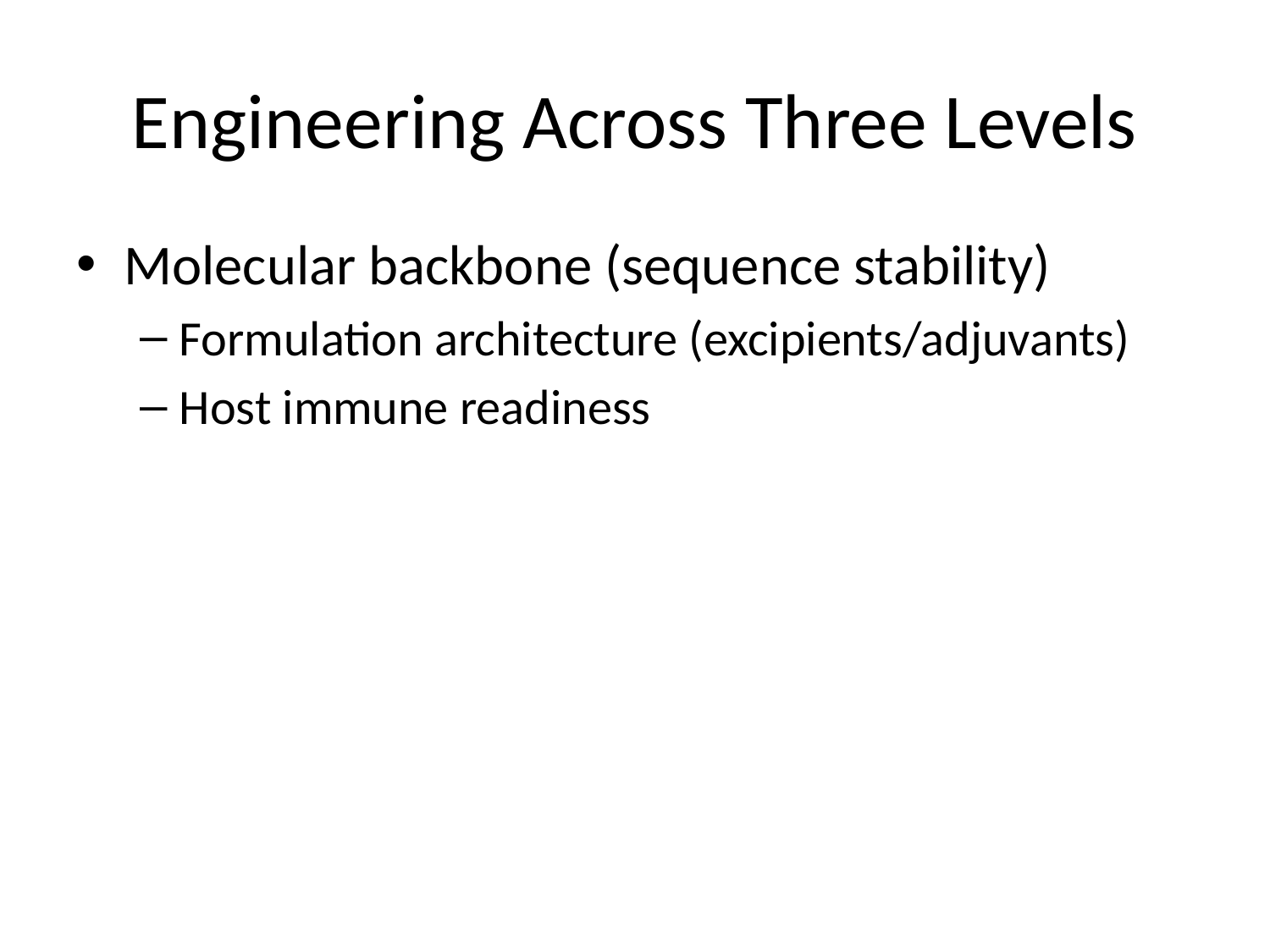

# Engineering Across Three Levels
Molecular backbone (sequence stability)
Formulation architecture (excipients/adjuvants)
Host immune readiness